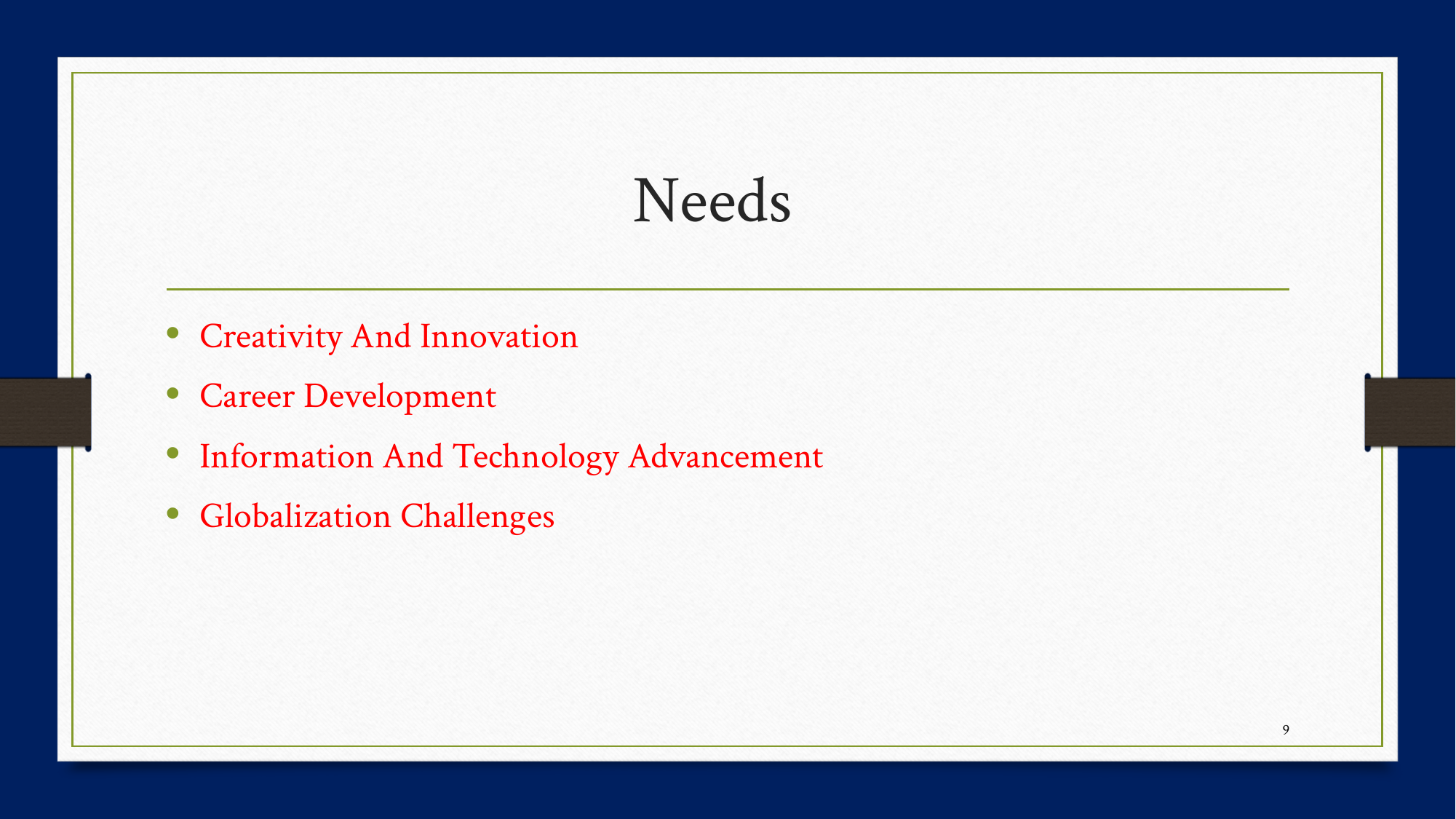

# Needs
Creativity And Innovation
Career Development
Information And Technology Advancement
Globalization Challenges

9